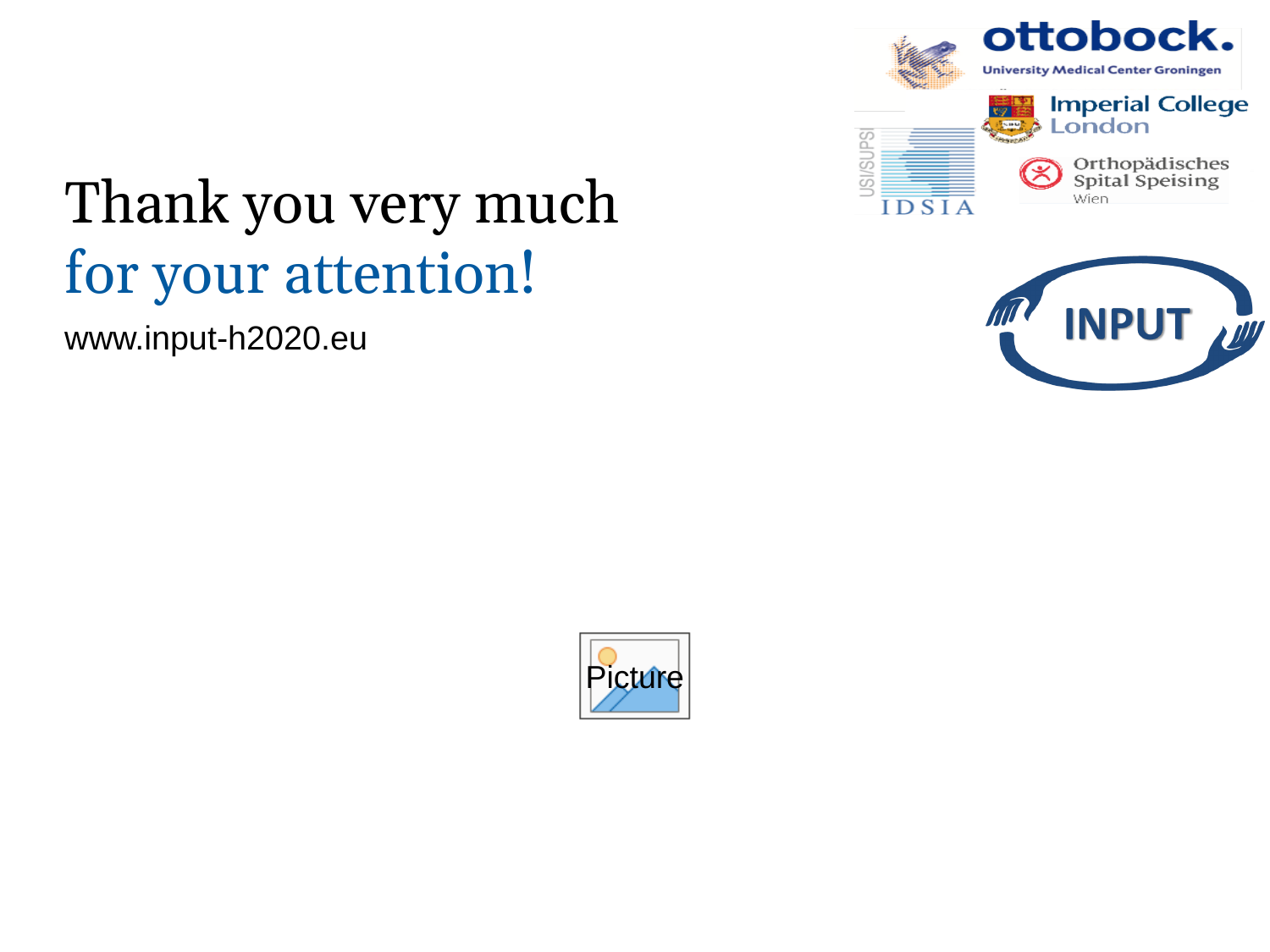

Presentation Title | Name Surname, Unit | DD Month YYYY
23